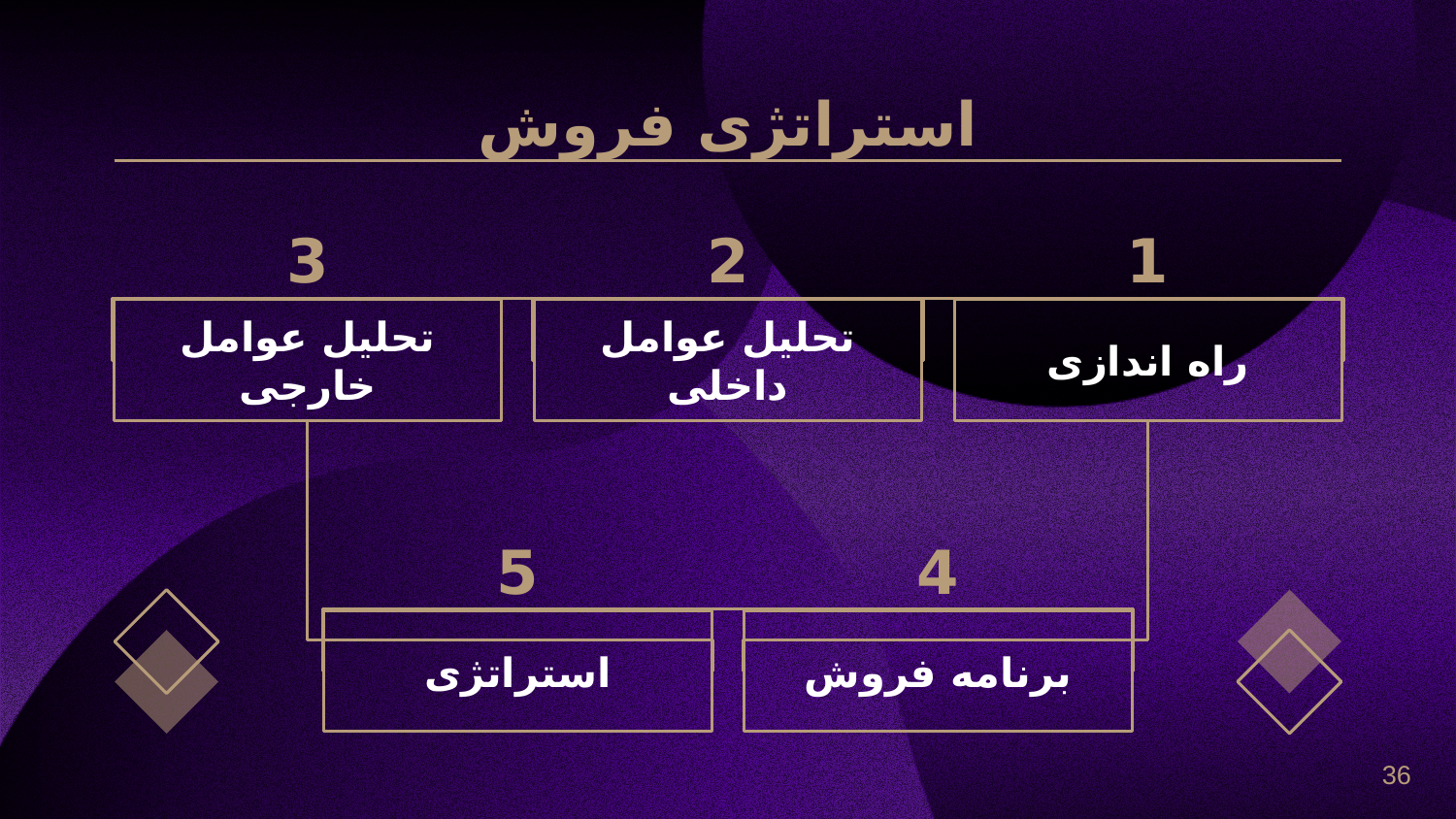

# استراتژی فروش
3
2
1
تحلیل عوامل خارجی
تحلیل عوامل داخلی
راه اندازی
5
4

استراتژی
برنامه فروش
36